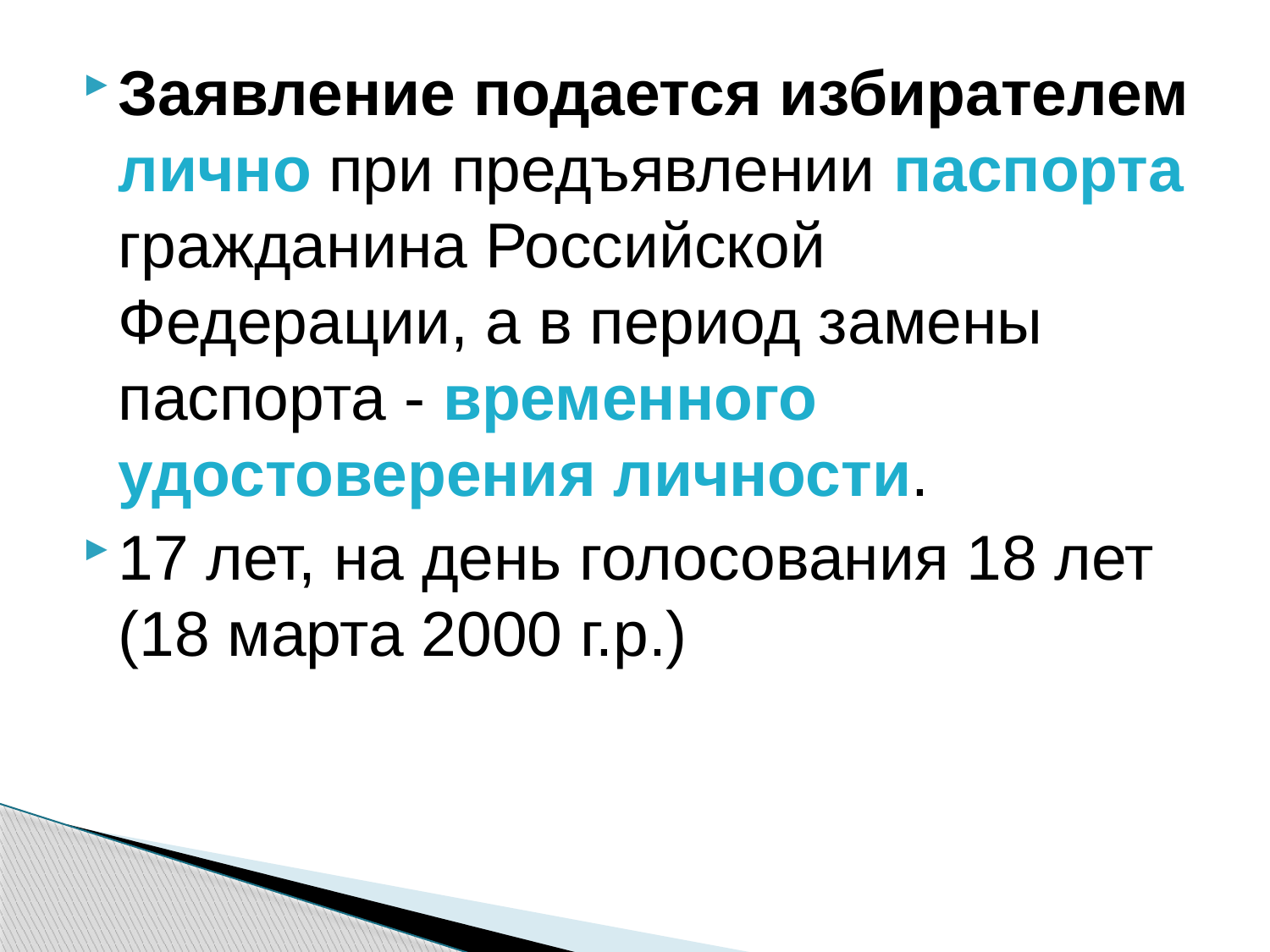

Заявление подается избирателем лично при предъявлении паспорта гражданина Российской Федерации, а в период замены паспорта - временного удостоверения личности.
17 лет, на день голосования 18 лет (18 марта 2000 г.р.)